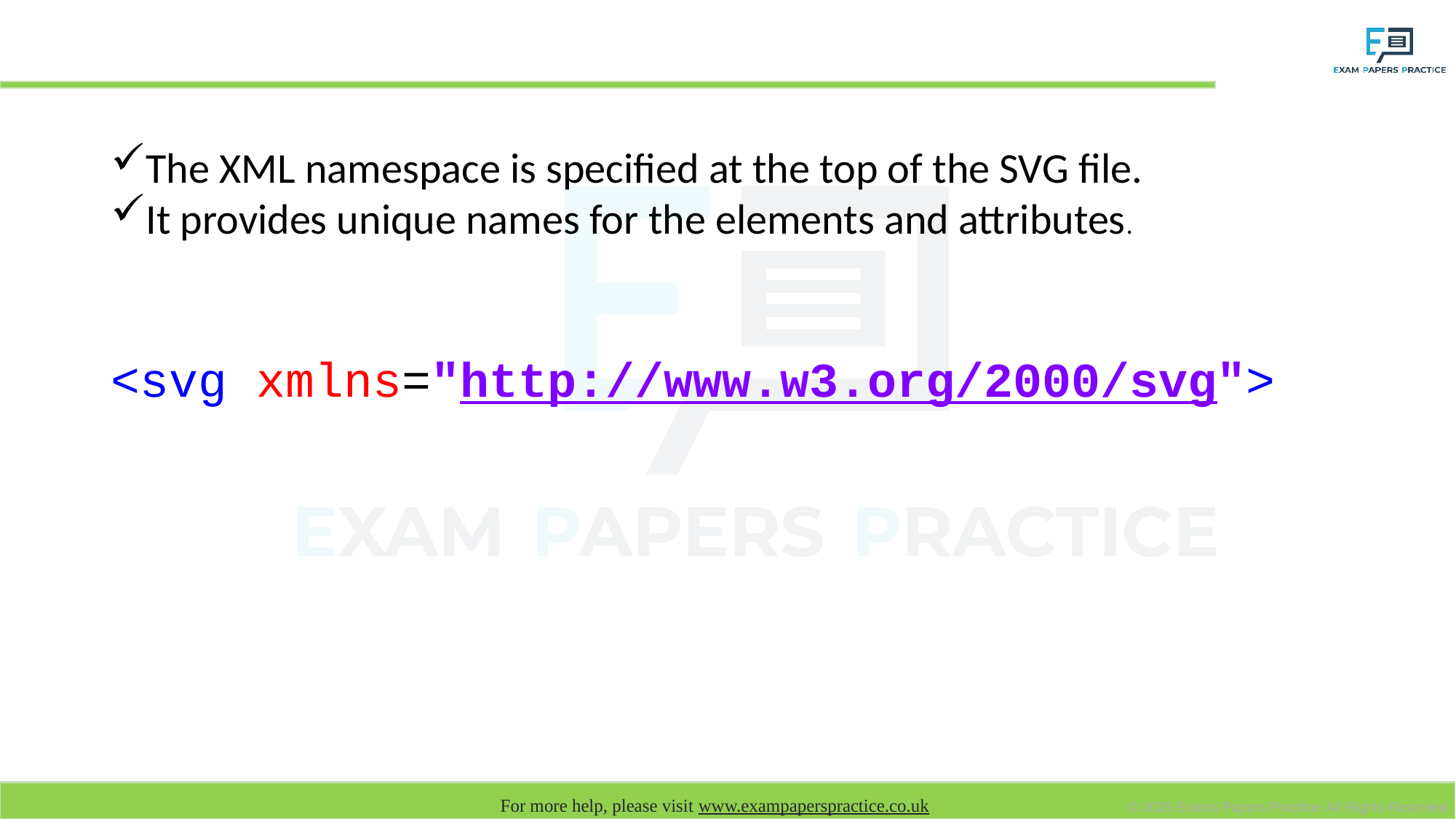

# XML namespace
The XML namespace is specified at the top of the SVG file.
It provides unique names for the elements and attributes.
<svg xmlns="http://www.w3.org/2000/svg">